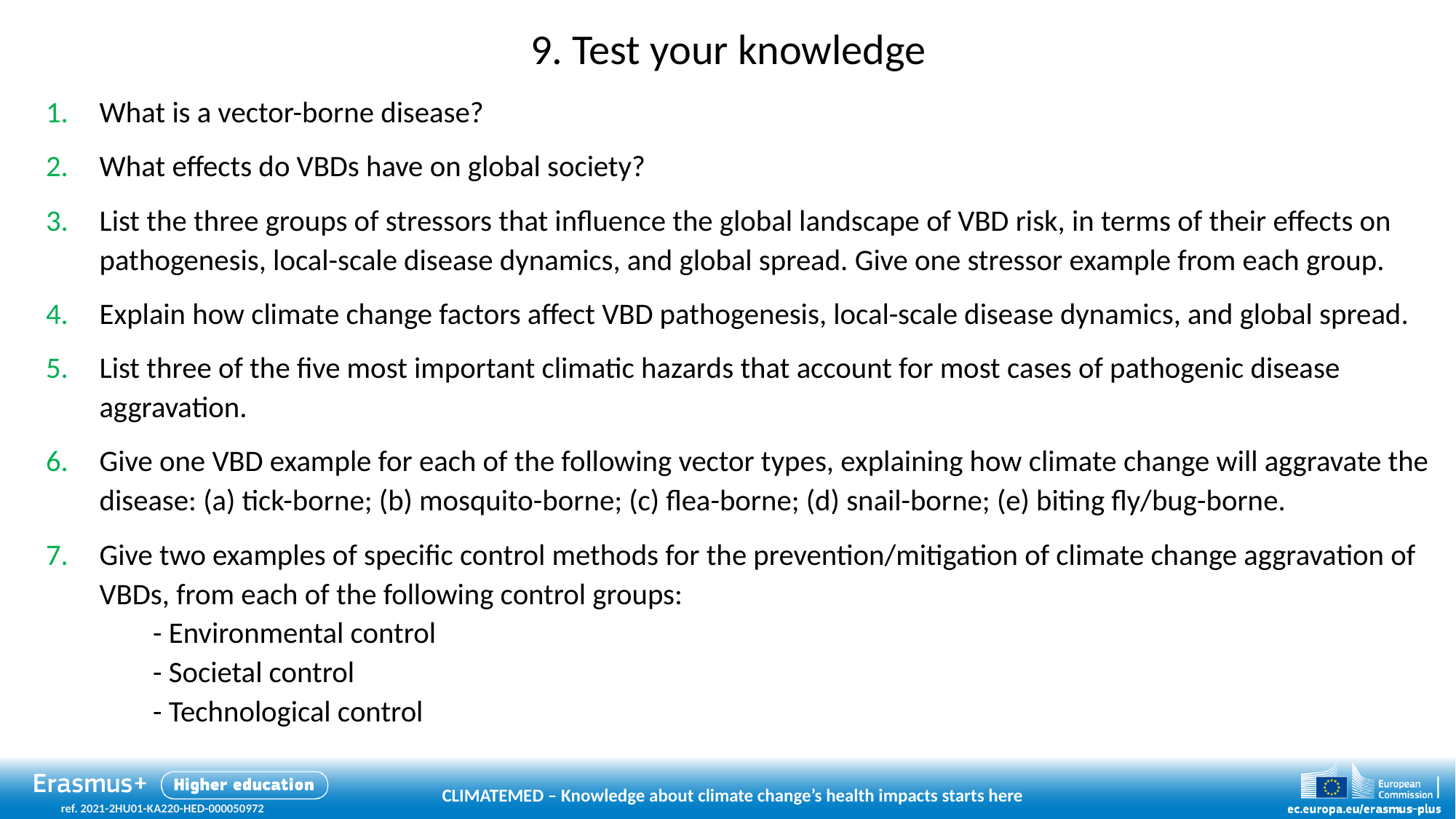

# 9. Test your knowledge
What is a vector-borne disease?
What effects do VBDs have on global society?
List the three groups of stressors that influence the global landscape of VBD risk, in terms of their effects on pathogenesis, local-scale disease dynamics, and global spread. Give one stressor example from each group.
Explain how climate change factors affect VBD pathogenesis, local-scale disease dynamics, and global spread.
List three of the five most important climatic hazards that account for most cases of pathogenic disease aggravation.
Give one VBD example for each of the following vector types, explaining how climate change will aggravate the disease: (a) tick-borne; (b) mosquito-borne; (c) flea-borne; (d) snail-borne; (e) biting fly/bug-borne.
Give two examples of specific control methods for the prevention/mitigation of climate change aggravation of VBDs, from each of the following control groups:
	- Environmental control
	- Societal control
	- Technological control